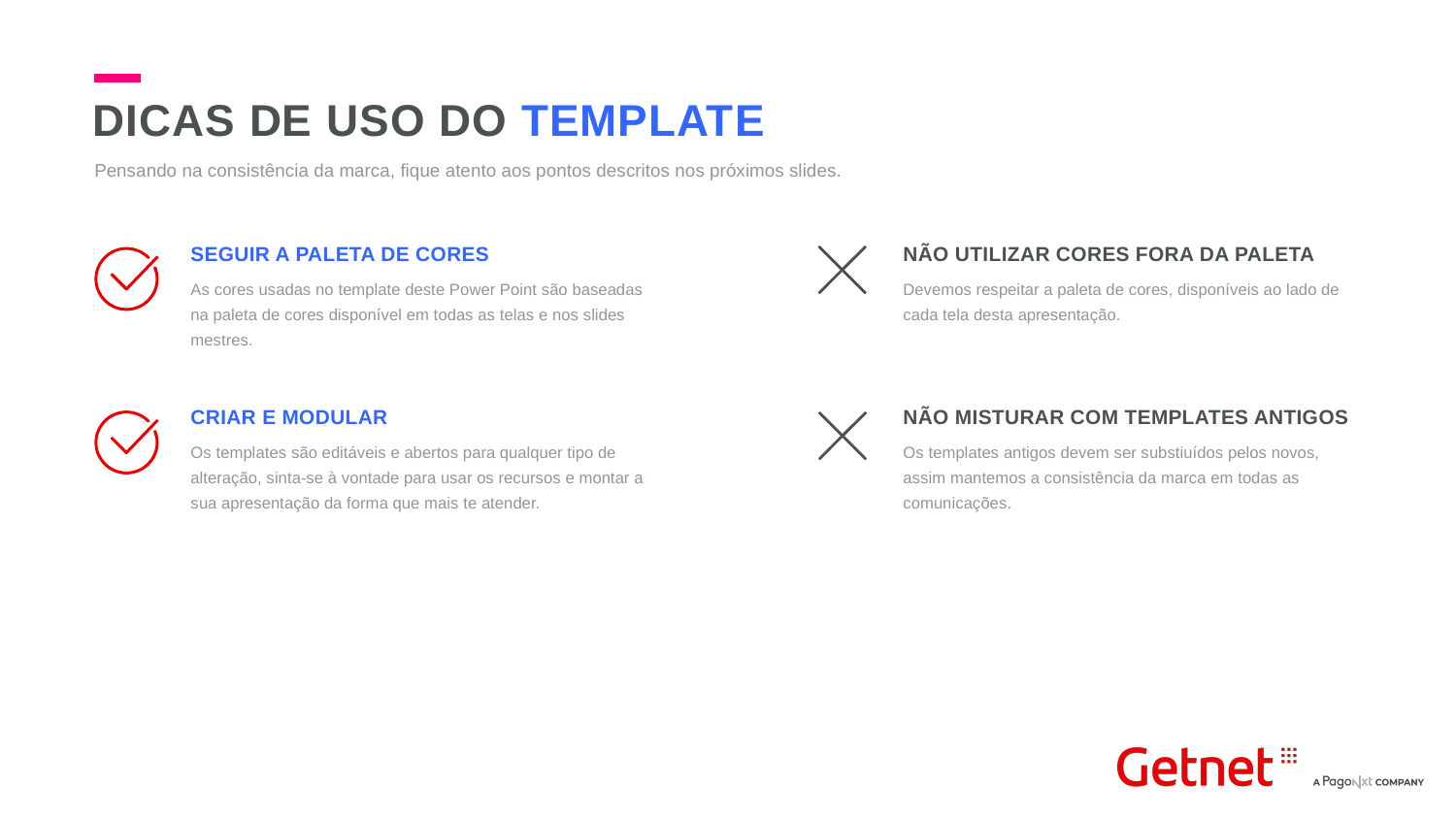

Dicas de uso do template
Pensando na consistência da marca, fique atento aos pontos descritos nos próximos slides.
SEGUIR A PALETA DE CORES
As cores usadas no template deste Power Point são baseadas na paleta de cores disponível em todas as telas e nos slides mestres.
CRIAR E MODULAR
Os templates são editáveis e abertos para qualquer tipo de alteração, sinta-se à vontade para usar os recursos e montar a sua apresentação da forma que mais te atender.

NÃO UTILIZAR CORES FORA DA PALETA
Devemos respeitar a paleta de cores, disponíveis ao lado de cada tela desta apresentação.
Não misturar com templates antigos
Os templates antigos devem ser substiuídos pelos novos, assim mantemos a consistência da marca em todas as comunicações.